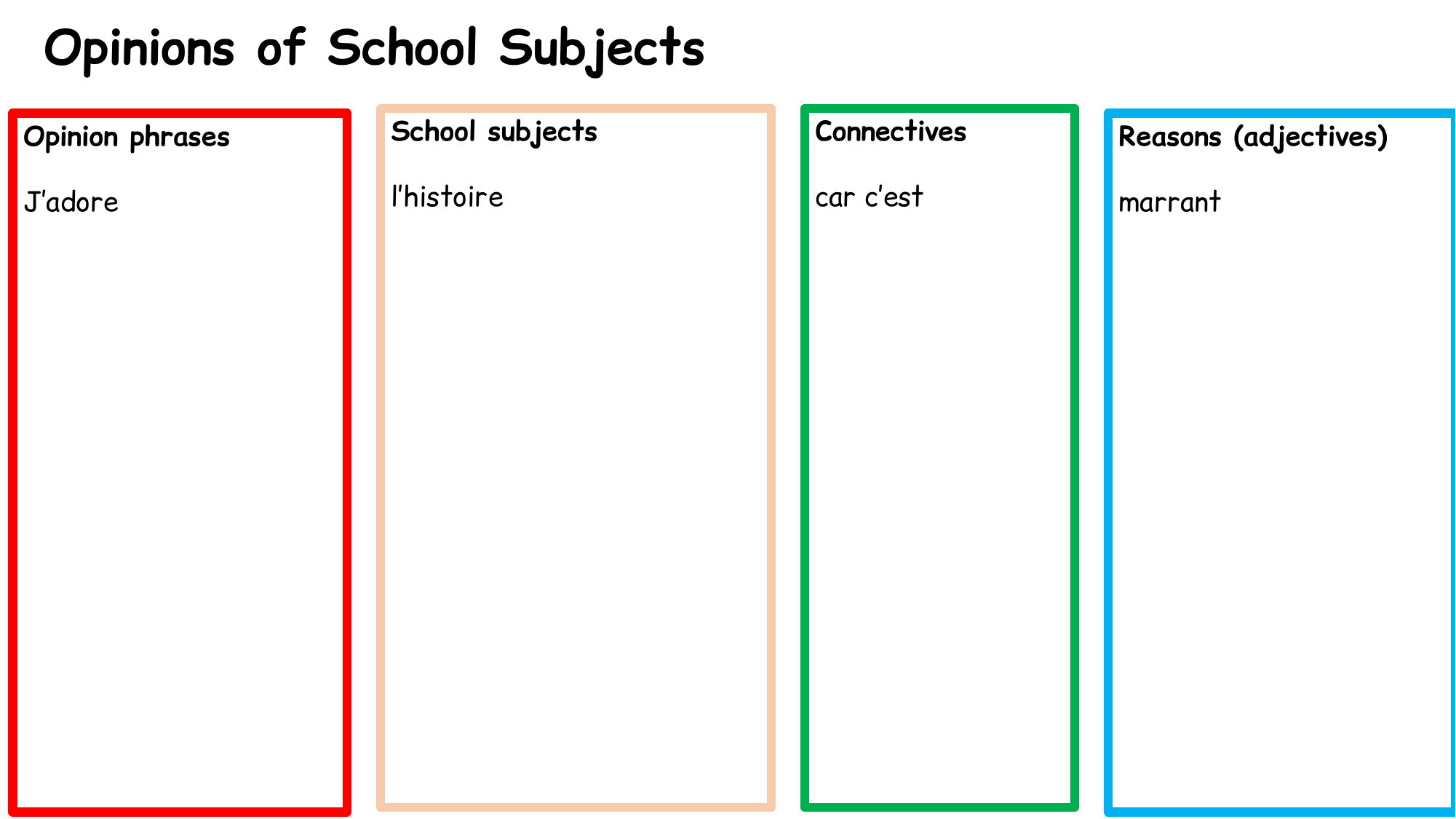

Opinions of School Subjects
School subjects

l’histoire

Connectives

car c’est

Opinion phrases

J’adore

Reasons (adjectives)

marrant